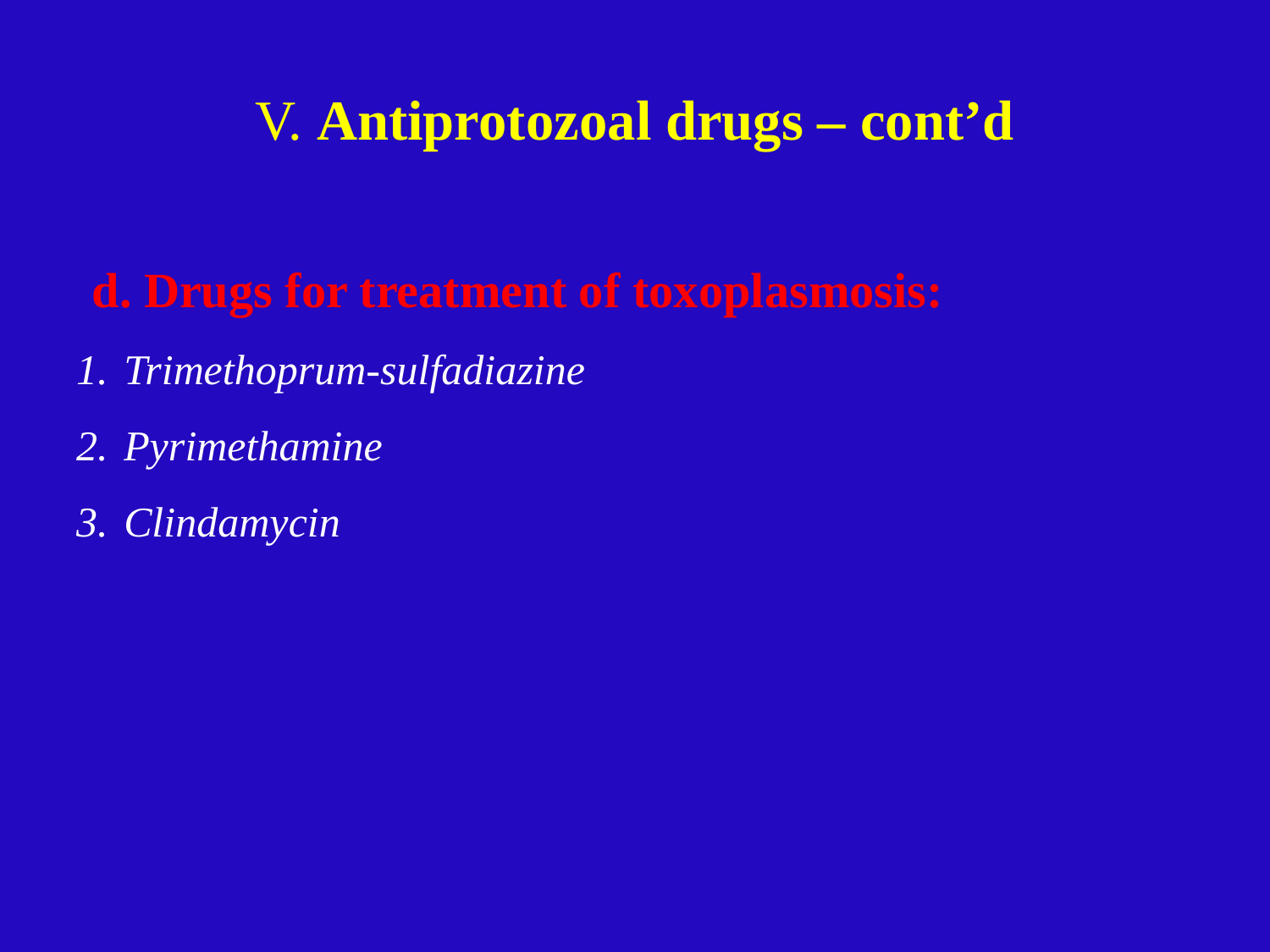

# V. Antiprotozoal drugs – cont’d
d. Drugs for treatment of toxoplasmosis:
Trimethoprum-sulfadiazine
Pyrimethamine
Clindamycin